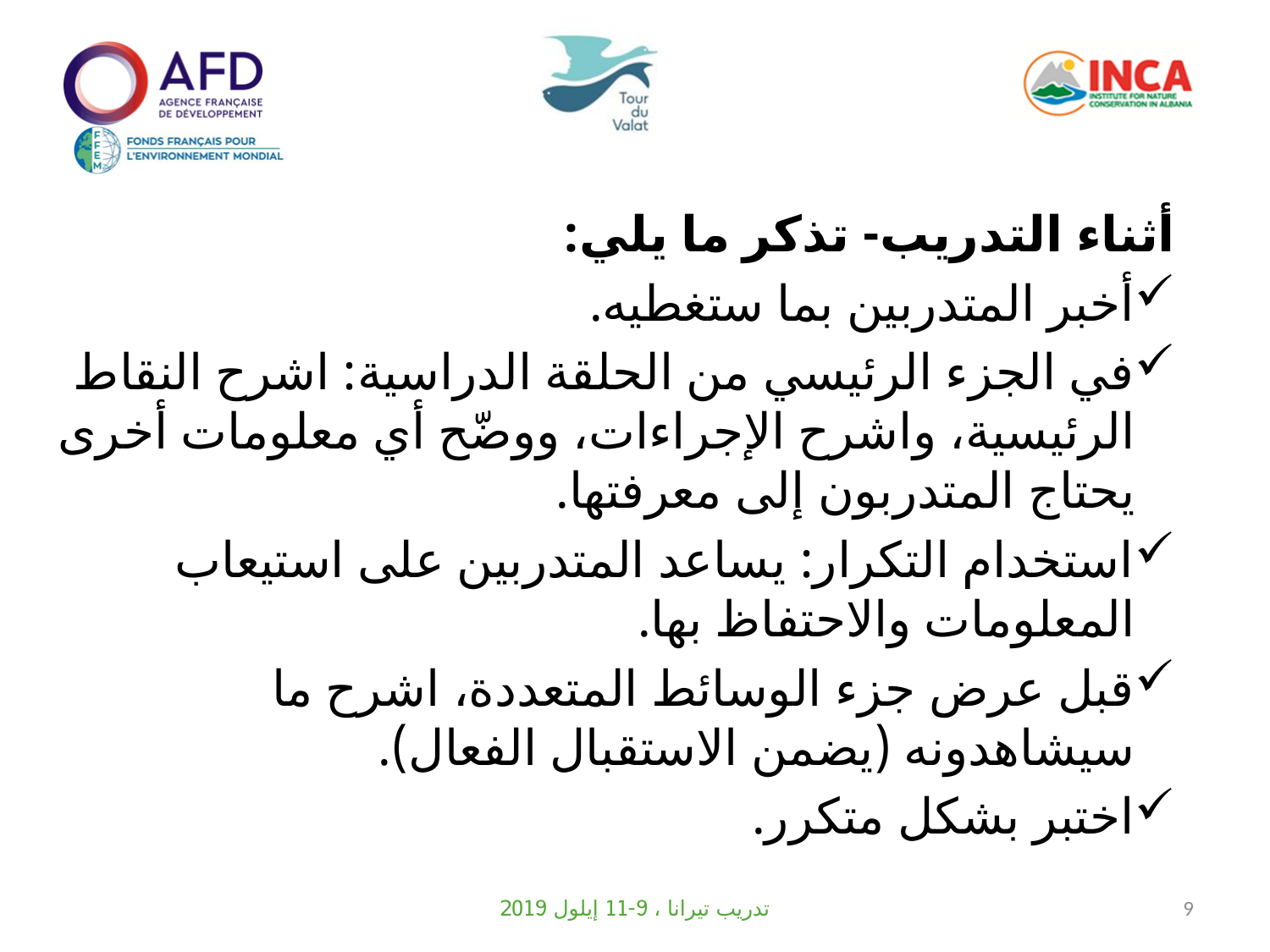

أثناء التدريب- تذكر ما يلي:
أخبر المتدربين بما ستغطيه.
في الجزء الرئيسي من الحلقة الدراسية: اشرح النقاط الرئيسية، واشرح الإجراءات، ووضّح أي معلومات أخرى يحتاج المتدربون إلى معرفتها.
استخدام التكرار: يساعد المتدربين على استيعاب المعلومات والاحتفاظ بها.
قبل عرض جزء الوسائط المتعددة، اشرح ما سيشاهدونه (يضمن الاستقبال الفعال).
اختبر بشكل متكرر.
تدريب تيرانا ، 9-11 إيلول 2019
9